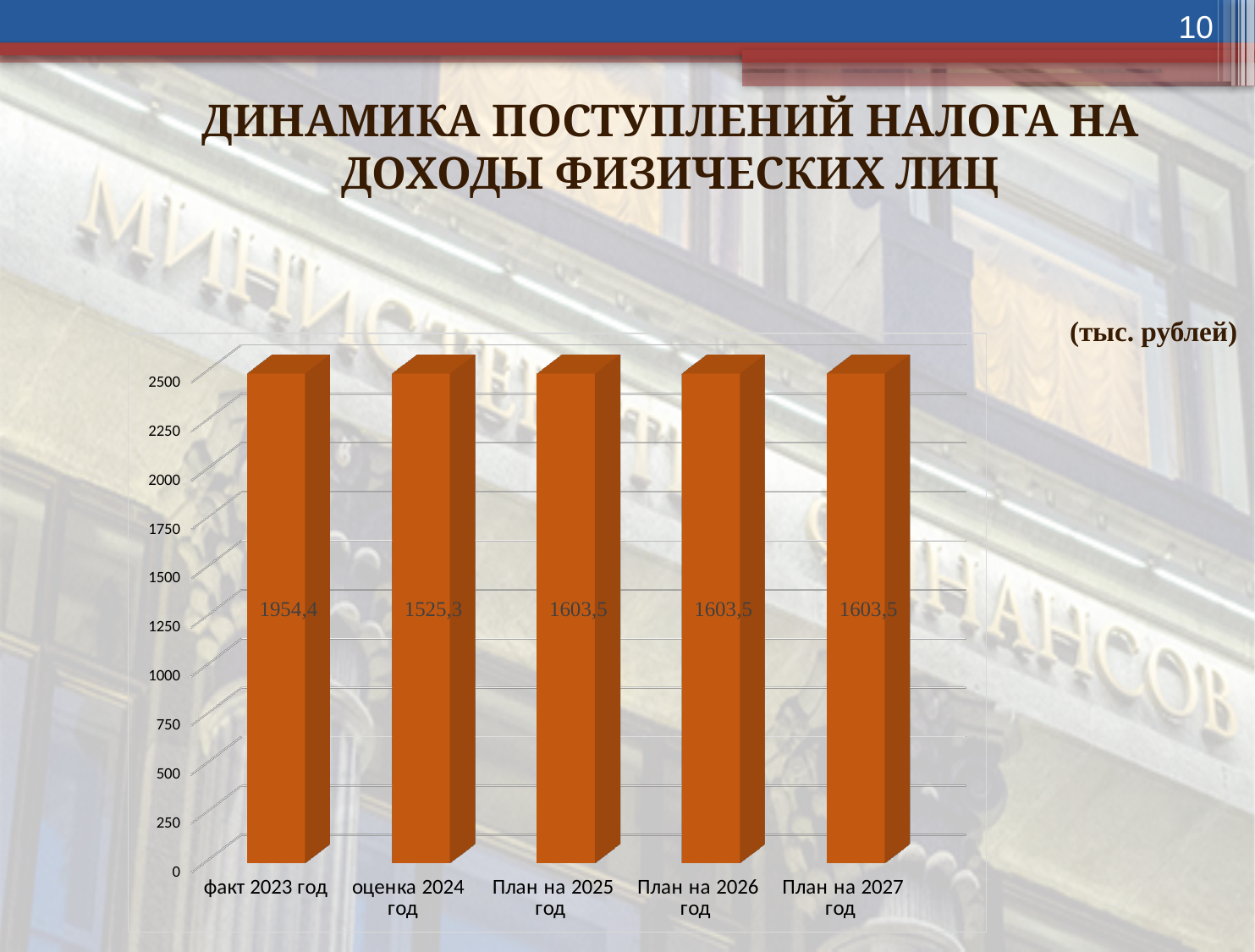

10
# ДИНАМИКА ПОСТУПЛЕНИЙ НАЛОГА НА ДОХОДЫ ФИЗИЧЕСКИХ ЛИЦ
(тыс. рублей)

[unsupported chart]